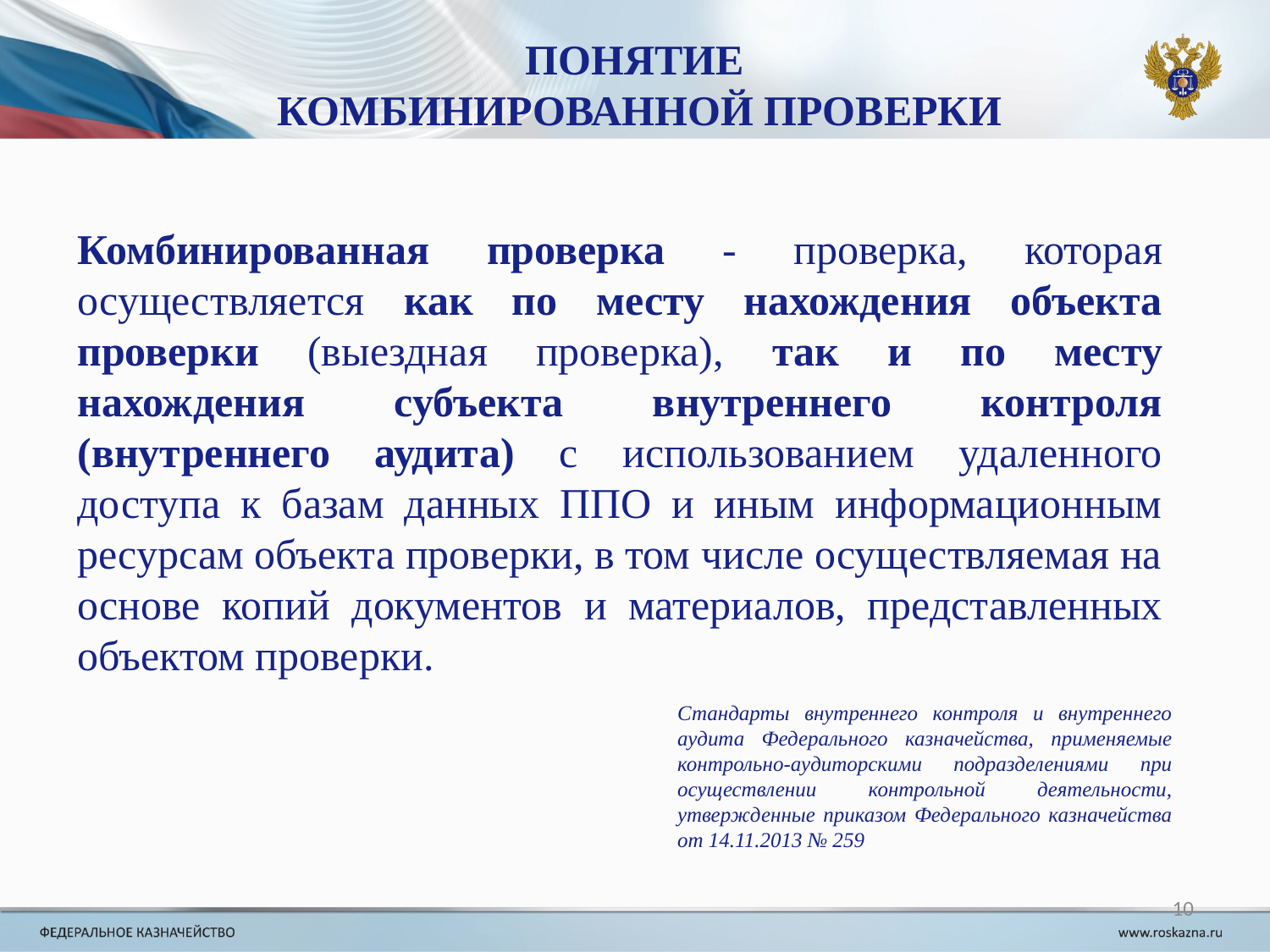

ПОНЯТИЕ
КОМБИНИРОВАННОЙ ПРОВЕРКИ
Комбинированная проверка - проверка, которая осуществляется как по месту нахождения объекта проверки (выездная проверка), так и по месту нахождения субъекта внутреннего контроля (внутреннего аудита) с использованием удаленного доступа к базам данных ППО и иным информационным ресурсам объекта проверки, в том числе осуществляемая на основе копий документов и материалов, представленных объектом проверки.
Стандарты внутреннего контроля и внутреннего аудита Федерального казначейства, применяемые контрольно-аудиторскими подразделениями при осуществлении контрольной деятельности, утвержденные приказом Федерального казначейства от 14.11.2013 № 259
10